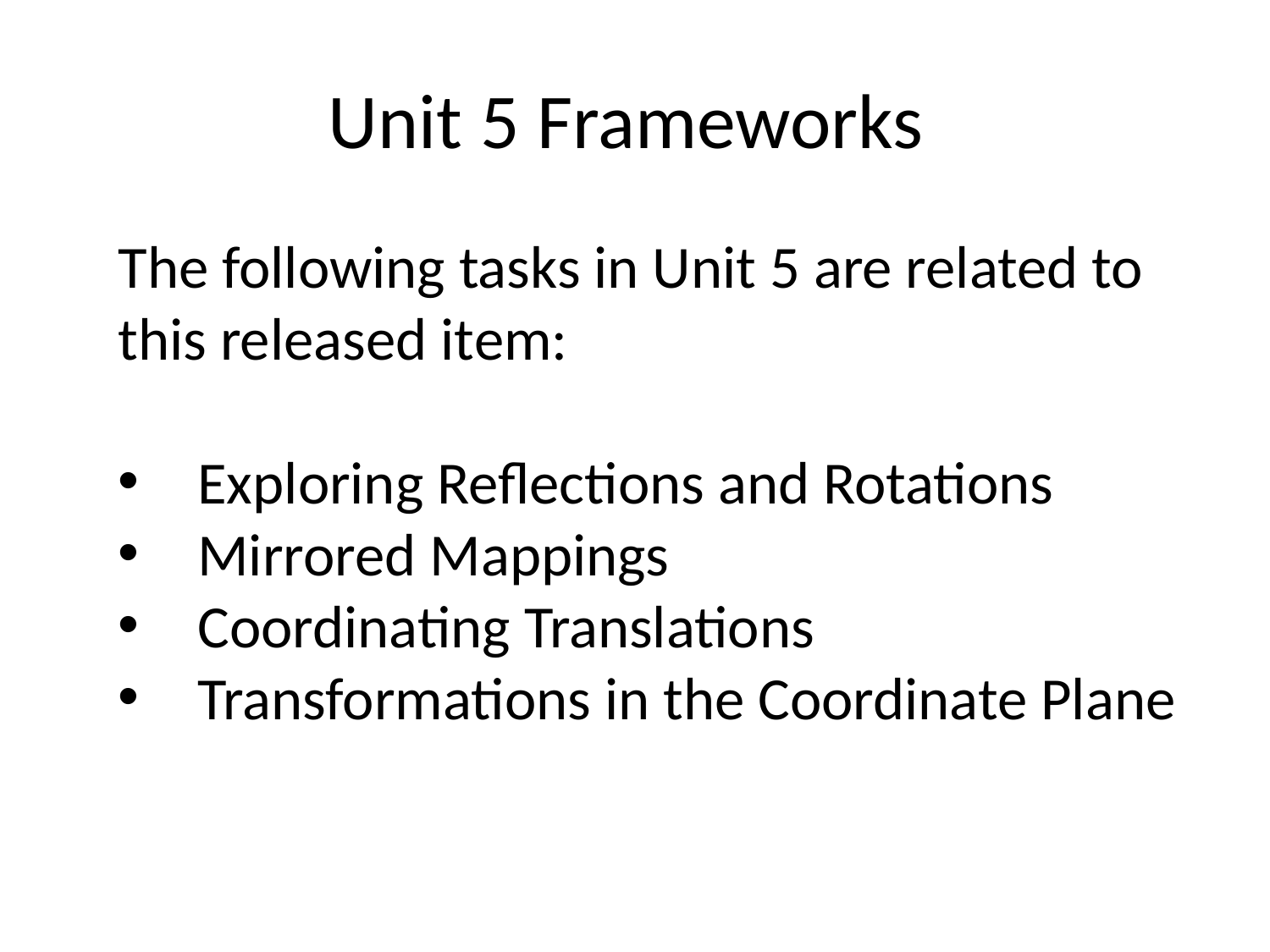

# Unit 5 Frameworks
The following tasks in Unit 5 are related to this released item:

Exploring Reflections and Rotations
Mirrored Mappings
Coordinating Translations
Transformations in the Coordinate Plane